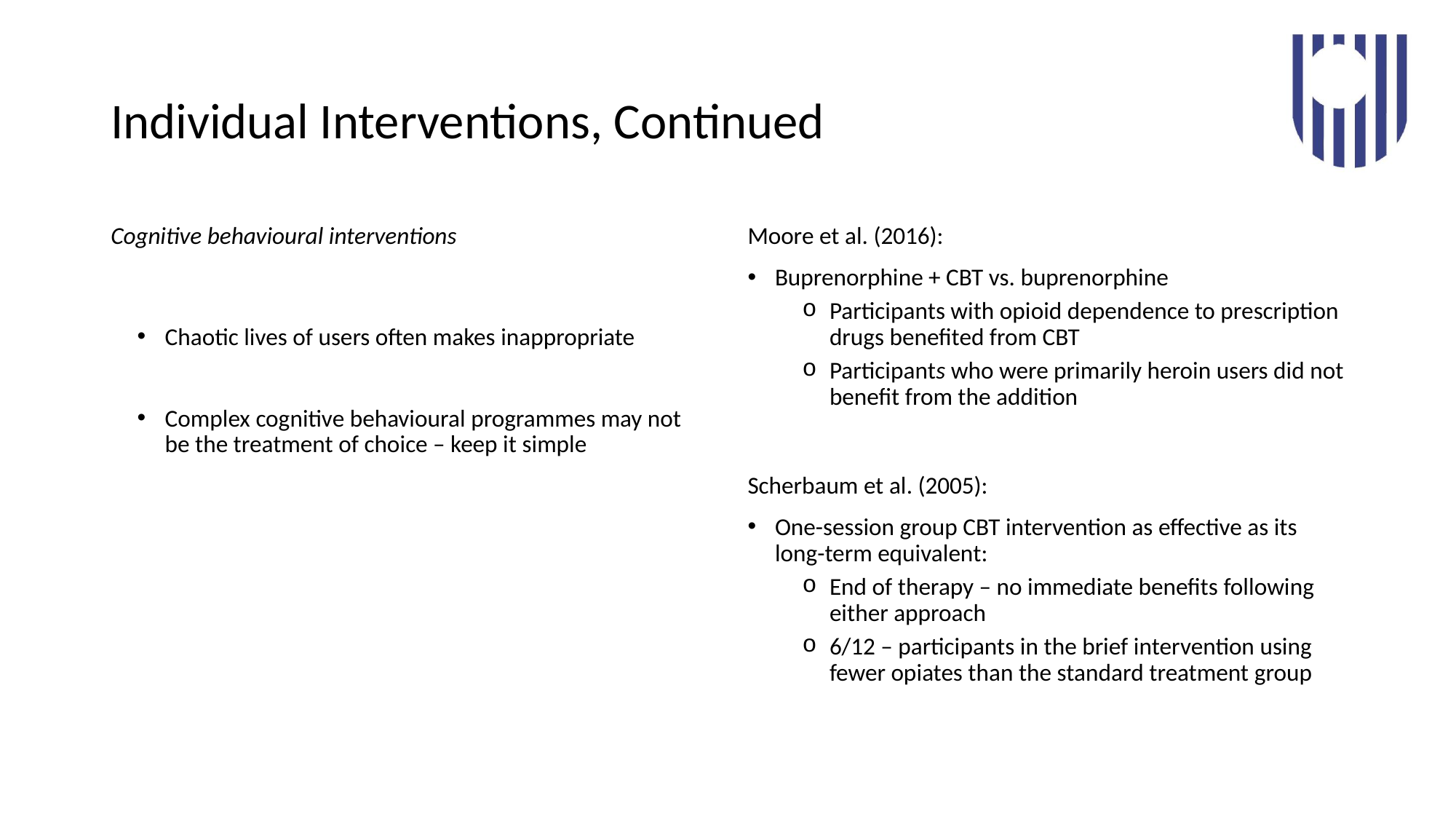

# Individual Interventions, Continued
Cognitive behavioural interventions

Chaotic lives of users often makes inappropriate

Complex cognitive behavioural programmes may not be the treatment of choice – keep it simple
Moore et al. (2016):
Buprenorphine + CBT vs. buprenorphine
Participants with opioid dependence to prescription drugs benefited from CBT
Participants who were primarily heroin users did not benefit from the addition

Scherbaum et al. (2005):
One-session group CBT intervention as effective as its long-term equivalent:
End of therapy – no immediate benefits following either approach
6/12 – participants in the brief intervention using fewer opiates than the standard treatment group